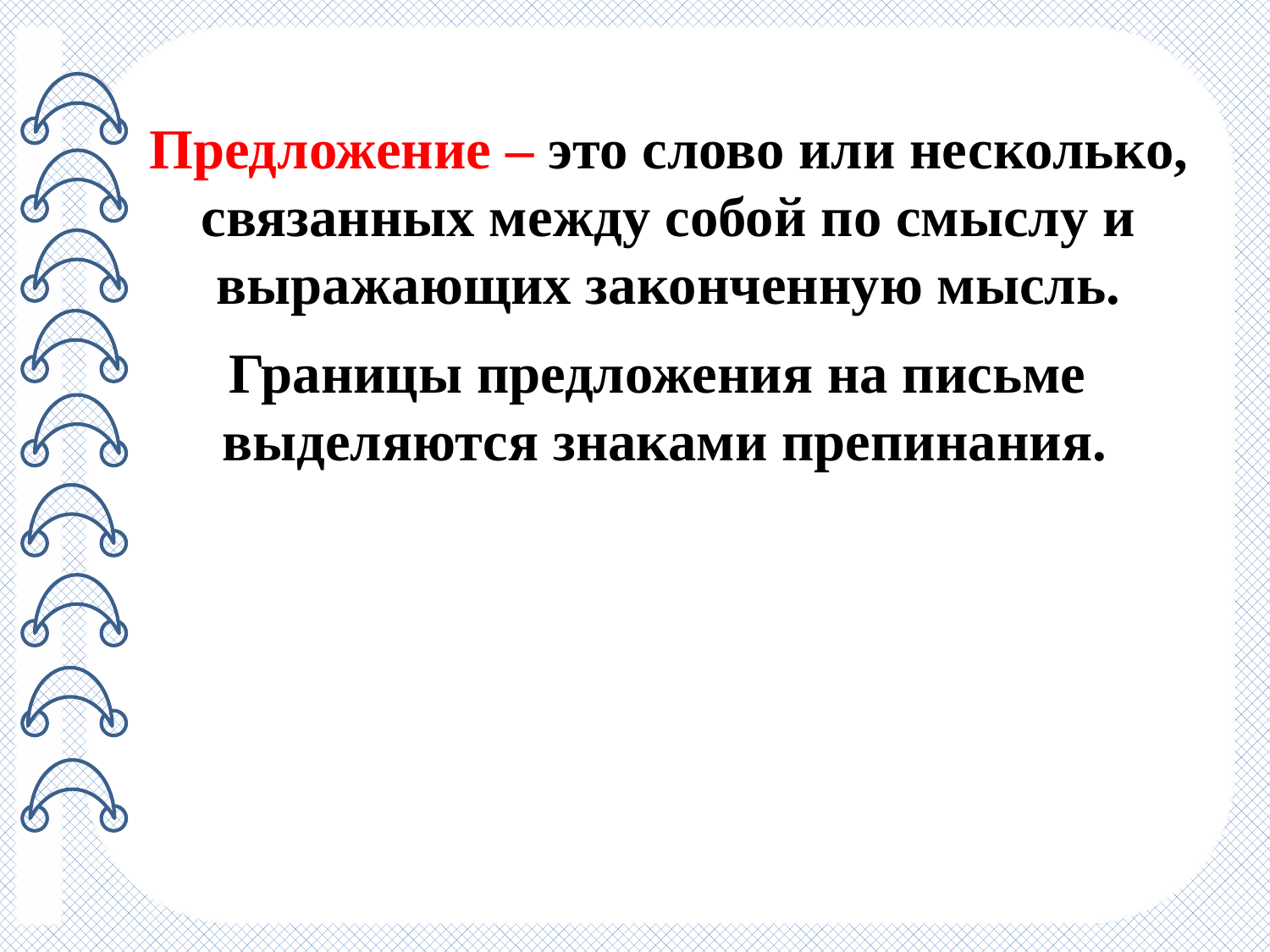

Предложение – это слово или несколько,
связанных между собой по смыслу и
выражающих законченную мысль.
Границы предложения на письме
выделяются знаками препинания.